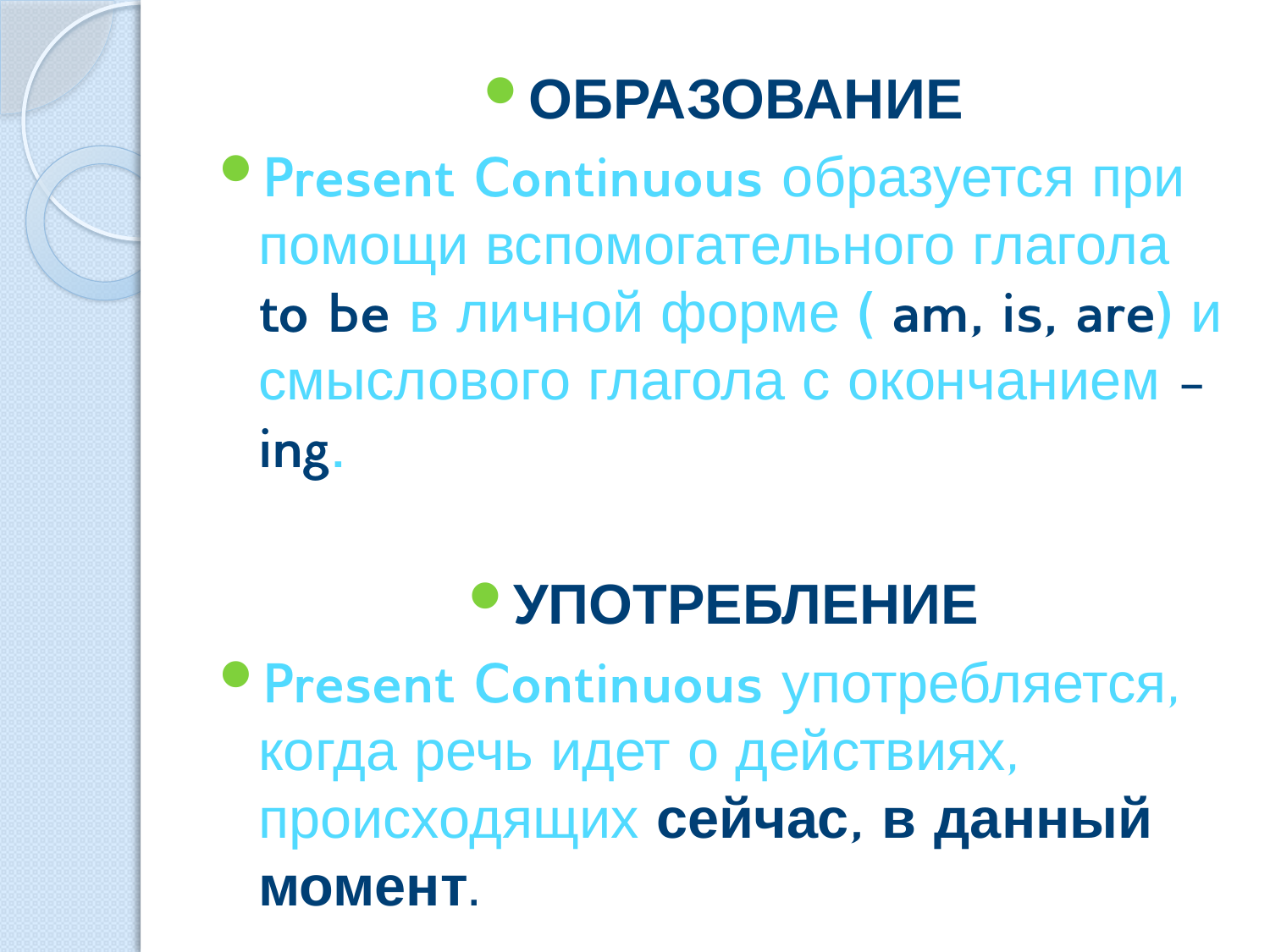

ОБРАЗОВАНИЕ
Present Continuous образуется при помощи вспомогательного глагола to be в личной форме ( am, is, are) и смыслового глагола с окончанием –ing.

УПОТРЕБЛЕНИЕ
Present Continuous употребляется, когда речь идет о действиях, происходящих сейчас, в данный момент.